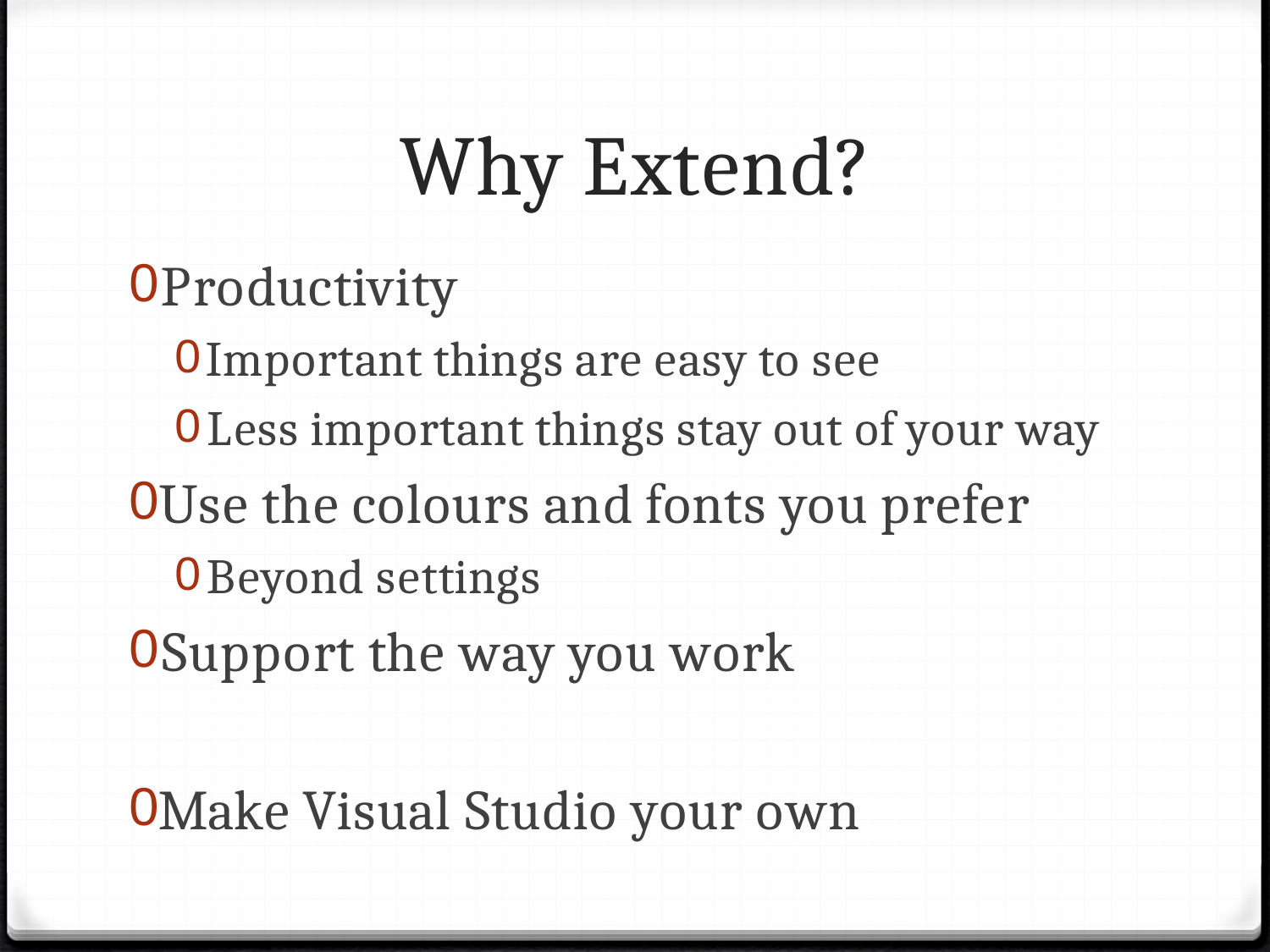

# Why Extend?
Productivity
Important things are easy to see
Less important things stay out of your way
Use the colours and fonts you prefer
Beyond settings
Support the way you work

Make Visual Studio your own